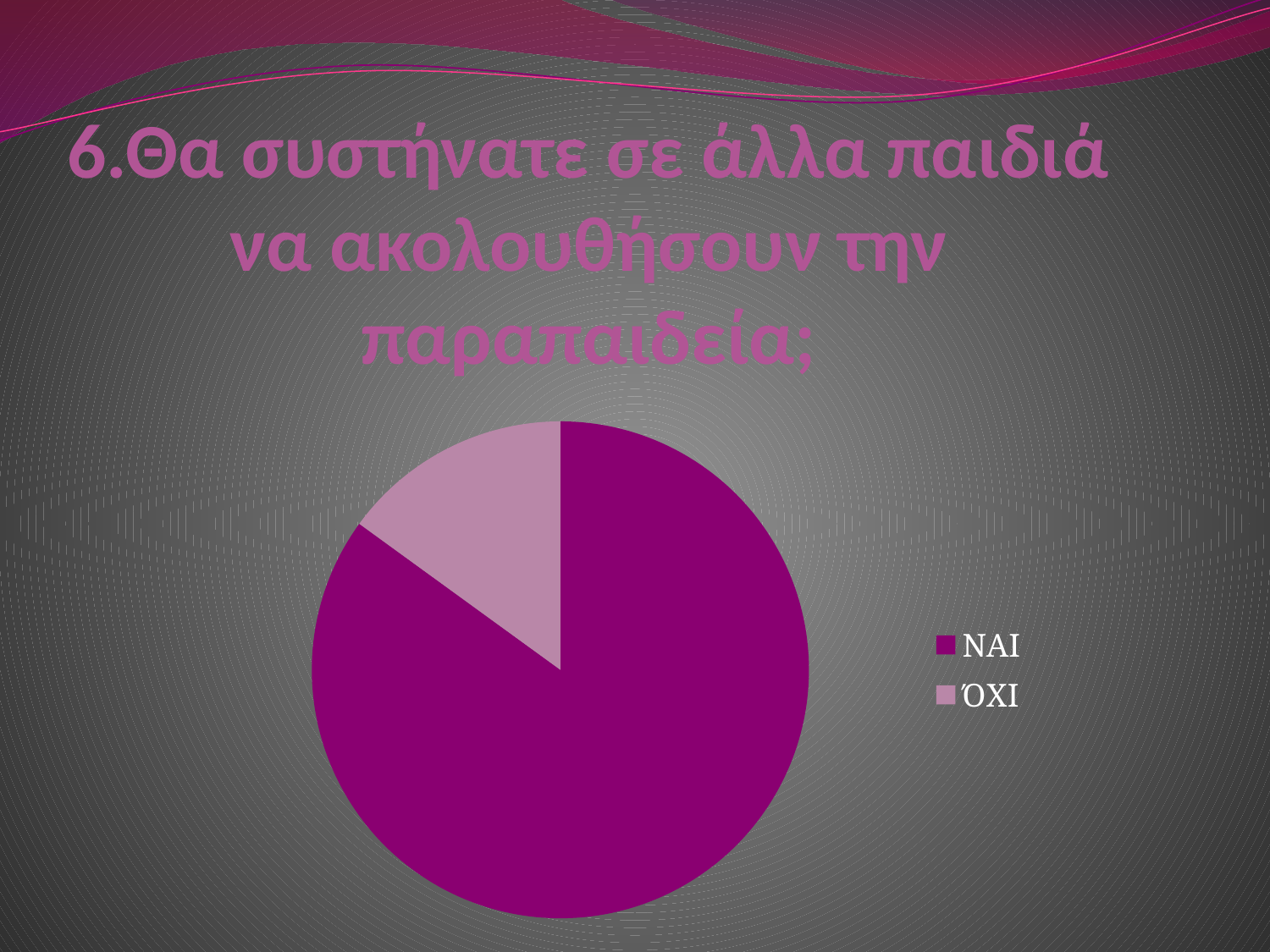

# 6.Θα συστήνατε σε άλλα παιδιά να ακολουθήσουν την παραπαιδεία;

### Chart

| Category | Πωλήσεις |
|---|---|
| ΝΑΙ | 0.8500000000000001 |
| ΌΧΙ | 0.15000000000000002 |